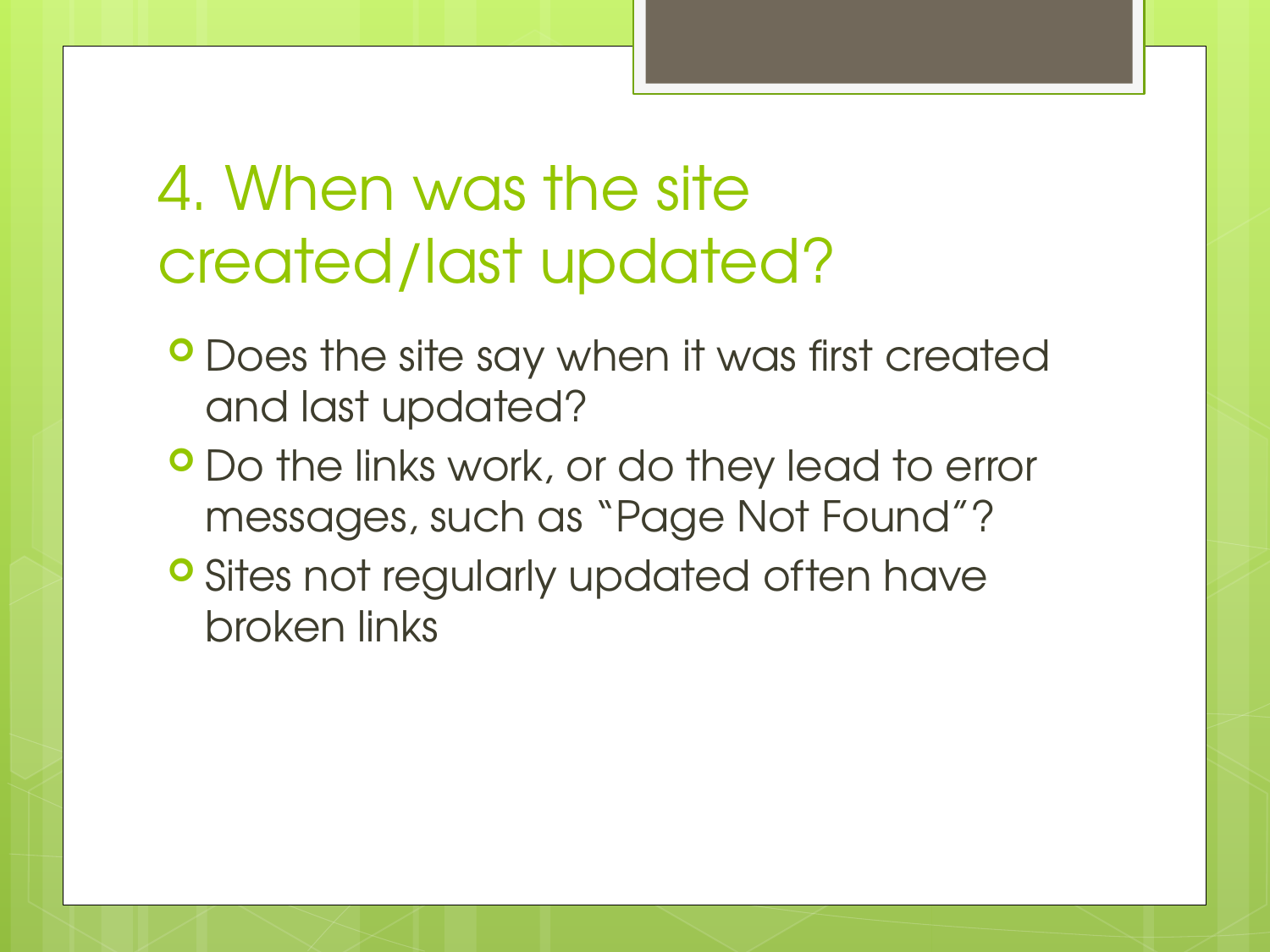

# 4. When was the site created/last updated?
Does the site say when it was first created and last updated?
Do the links work, or do they lead to error messages, such as “Page Not Found”?
Sites not regularly updated often have broken links